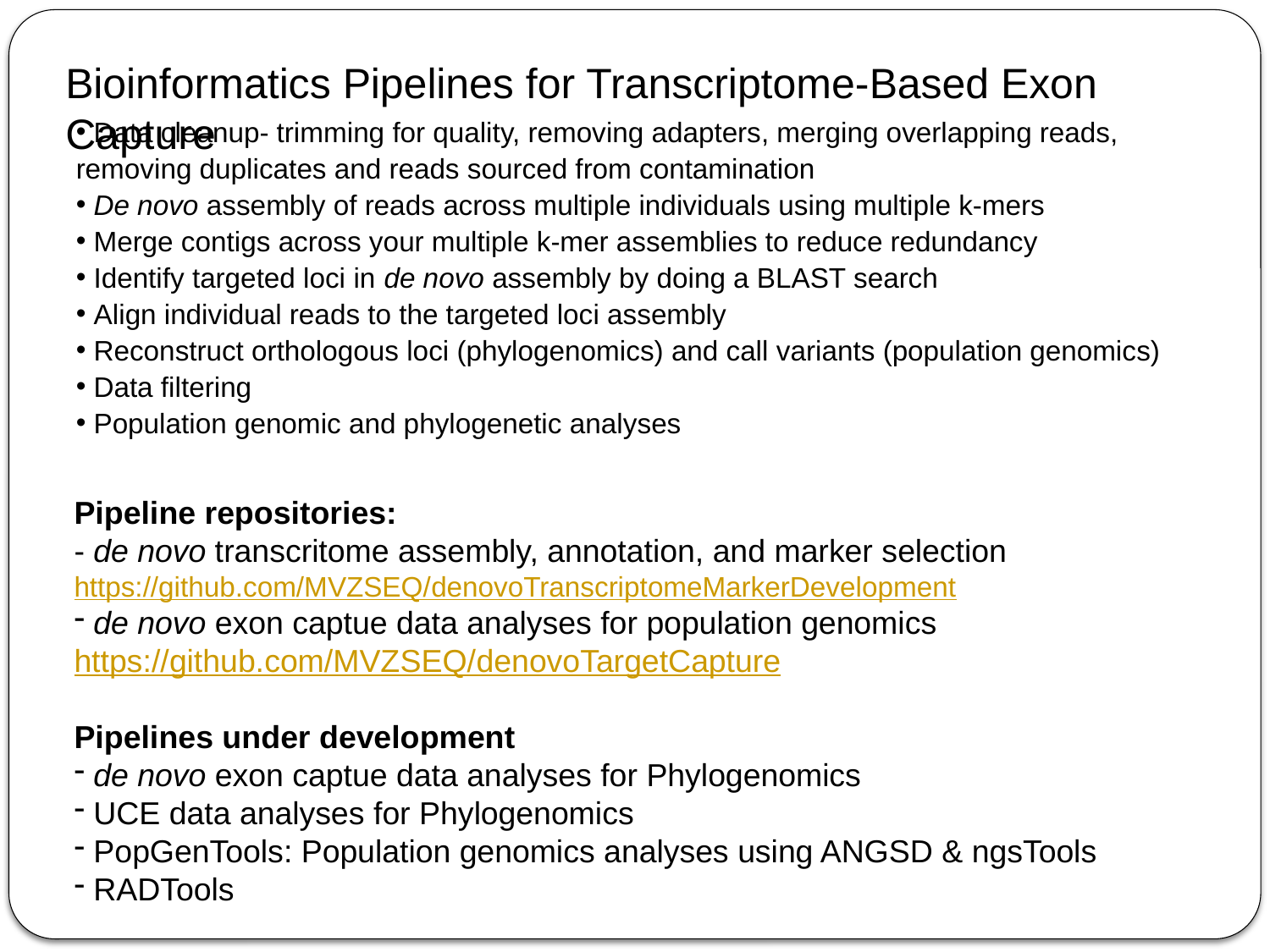

Bioinformatics Pipelines for Transcriptome-Based Exon Capture

 Data cleanup- trimming for quality, removing adapters, merging overlapping reads, removing duplicates and reads sourced from contamination
 De novo assembly of reads across multiple individuals using multiple k-mers
 Merge contigs across your multiple k-mer assemblies to reduce redundancy
 Identify targeted loci in de novo assembly by doing a BLAST search
 Align individual reads to the targeted loci assembly
 Reconstruct orthologous loci (phylogenomics) and call variants (population genomics)
 Data filtering
 Population genomic and phylogenetic analyses

Pipeline repositories:
- de novo transcritome assembly, annotation, and marker selection
https://github.com/MVZSEQ/denovoTranscriptomeMarkerDevelopment
 de novo exon captue data analyses for population genomics
https://github.com/MVZSEQ/denovoTargetCapture

Pipelines under development
 de novo exon captue data analyses for Phylogenomics
 UCE data analyses for Phylogenomics
 PopGenTools: Population genomics analyses using ANGSD & ngsTools
 RADTools